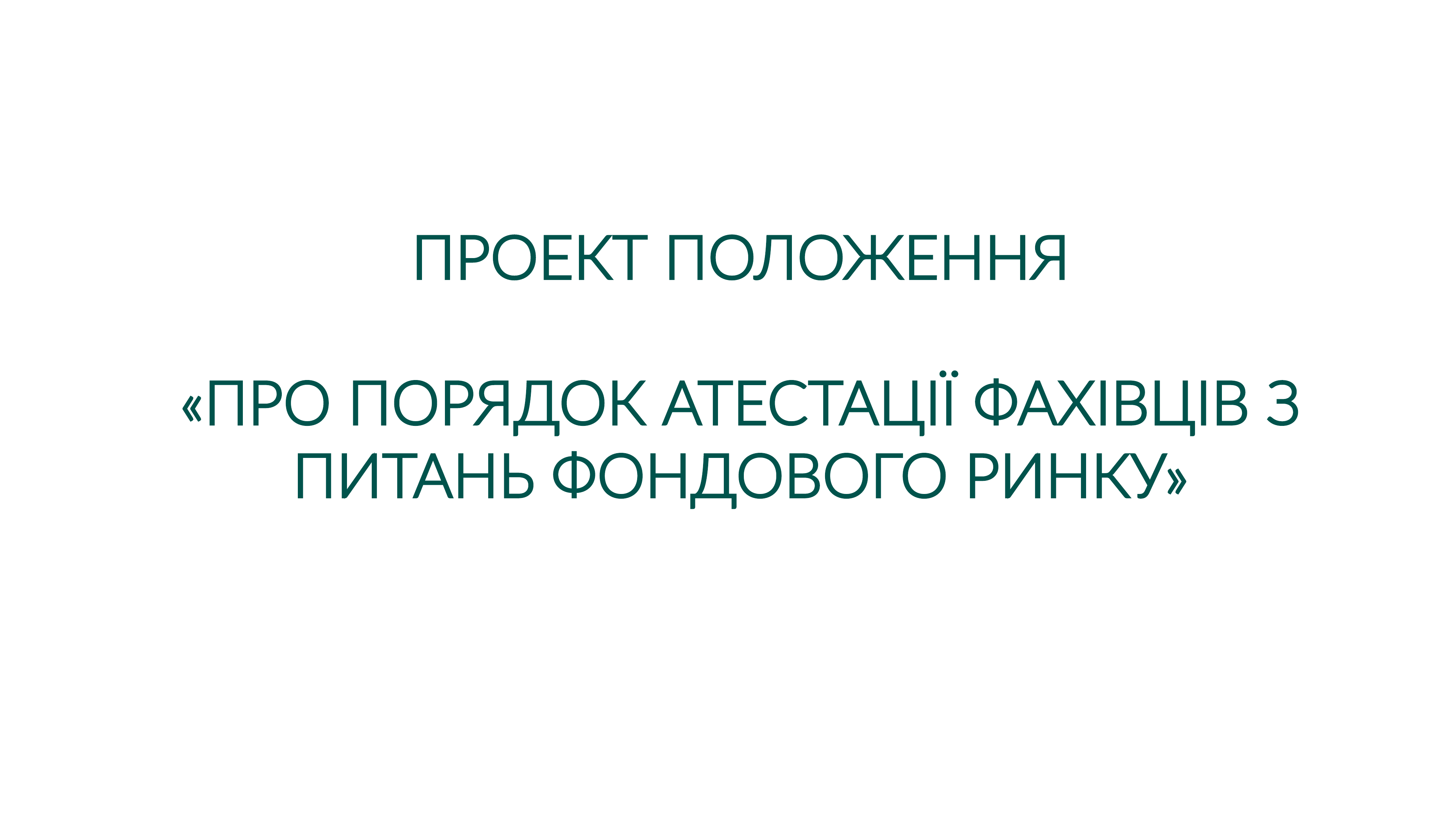

ПРОЕКТ ПОЛОЖЕННЯ

«ПРО ПОРЯДОК АТЕСТАЦІЇ ФАХІВЦІВ З ПИТАНЬ ФОНДОВОГО РИНКУ»